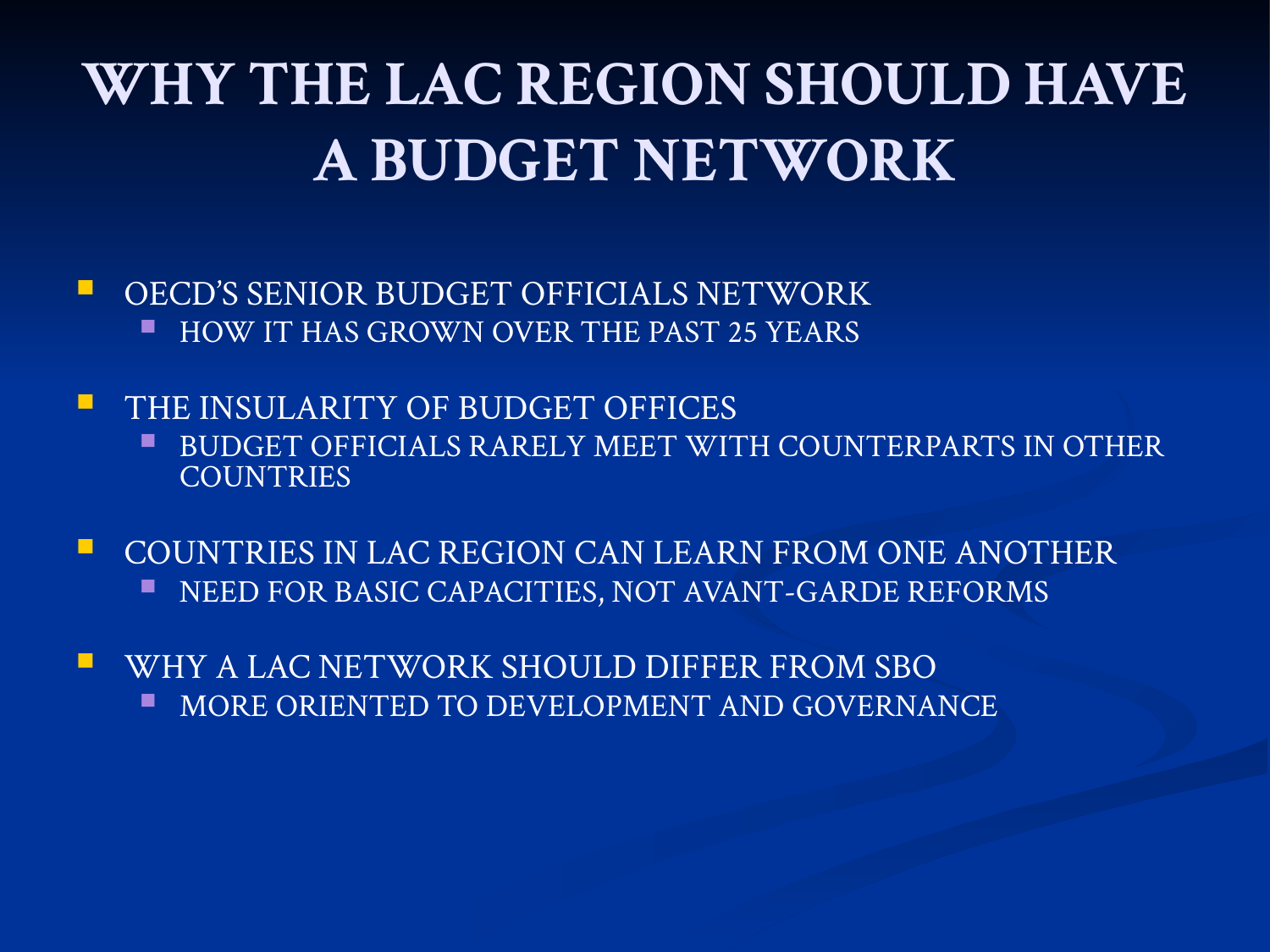

# WHY THE LAC REGION SHOULD HAVE A BUDGET NETWORK

OECD’S SENIOR BUDGET OFFICIALS NETWORK
HOW IT HAS GROWN OVER THE PAST 25 YEARS

THE INSULARITY OF BUDGET OFFICES
BUDGET OFFICIALS RARELY MEET WITH COUNTERPARTS IN OTHER COUNTRIES

COUNTRIES IN LAC REGION CAN LEARN FROM ONE ANOTHER
NEED FOR BASIC CAPACITIES, NOT AVANT-GARDE REFORMS

WHY A LAC NETWORK SHOULD DIFFER FROM SBO
MORE ORIENTED TO DEVELOPMENT AND GOVERNANCE